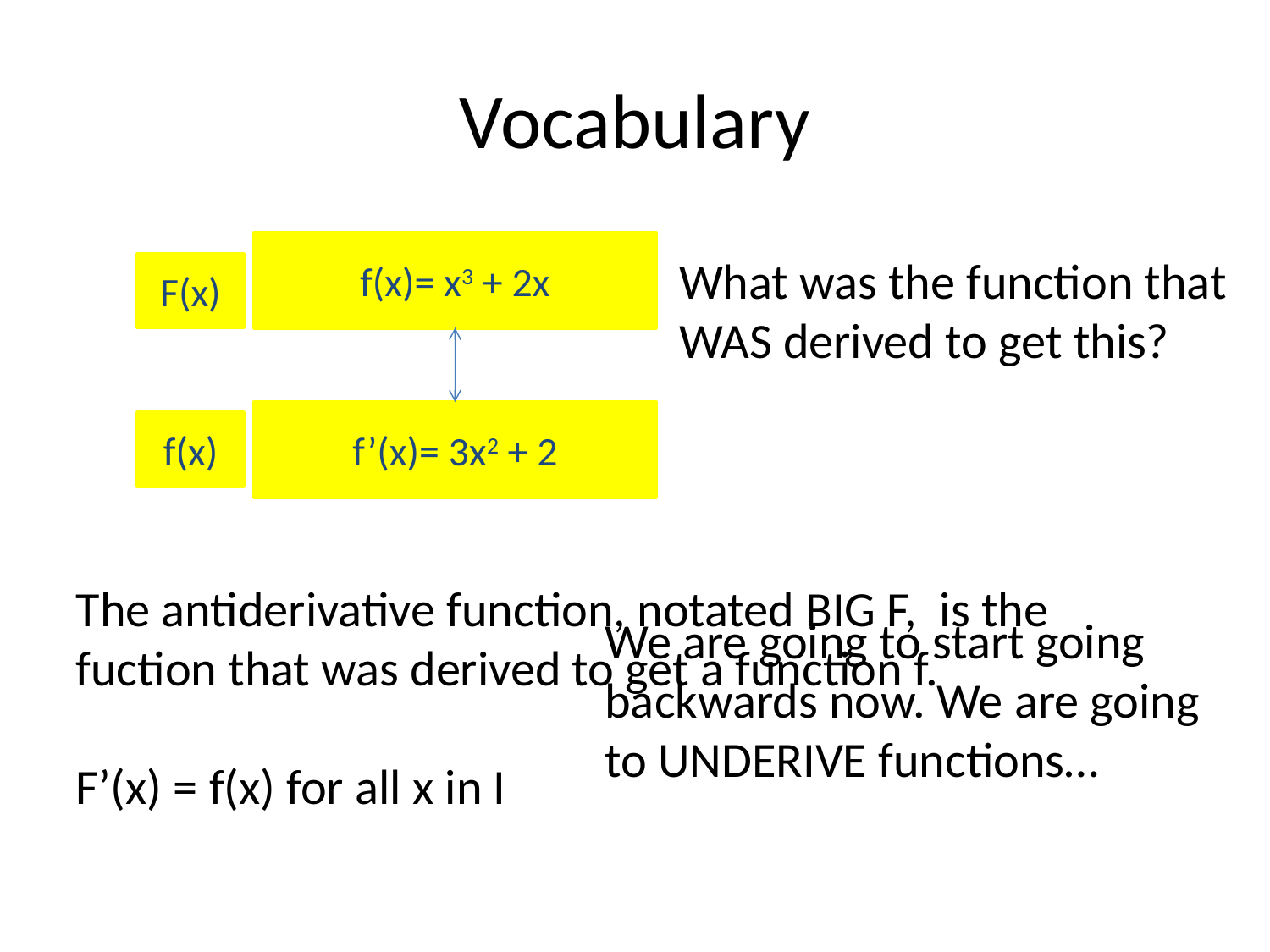

# Vocabulary

f(x)= x3 + 2x
What was the function that WAS derived to get this?

F(x)
f’(x)= 3x2 + 2
f(x)
The antiderivative function, notated BIG F,  is the fuction that was derived to get a function f.

F’(x) = f(x) for all x in I
We are going to start going backwards now. We are going to UNDERIVE functions…